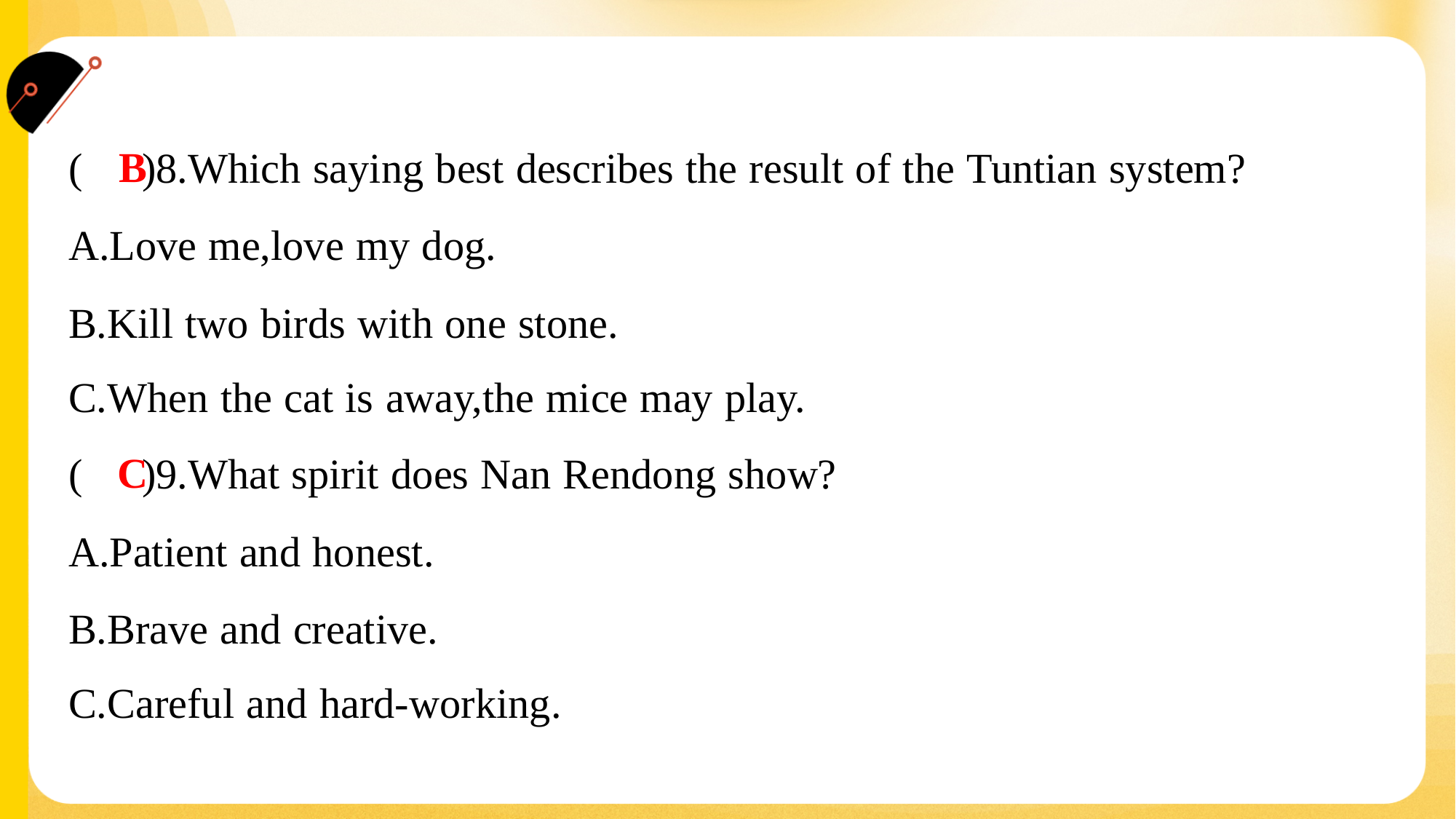

B
(     )8.Which saying best describes the result of the Tuntian system?
A.Love me,love my dog.
B.Kill two birds with one stone.
C.When the cat is away,the mice may play.
C
(     )9.What spirit does Nan Rendong show?
A.Patient and honest.
B.Brave and creative.
C.Careful and hard-working.